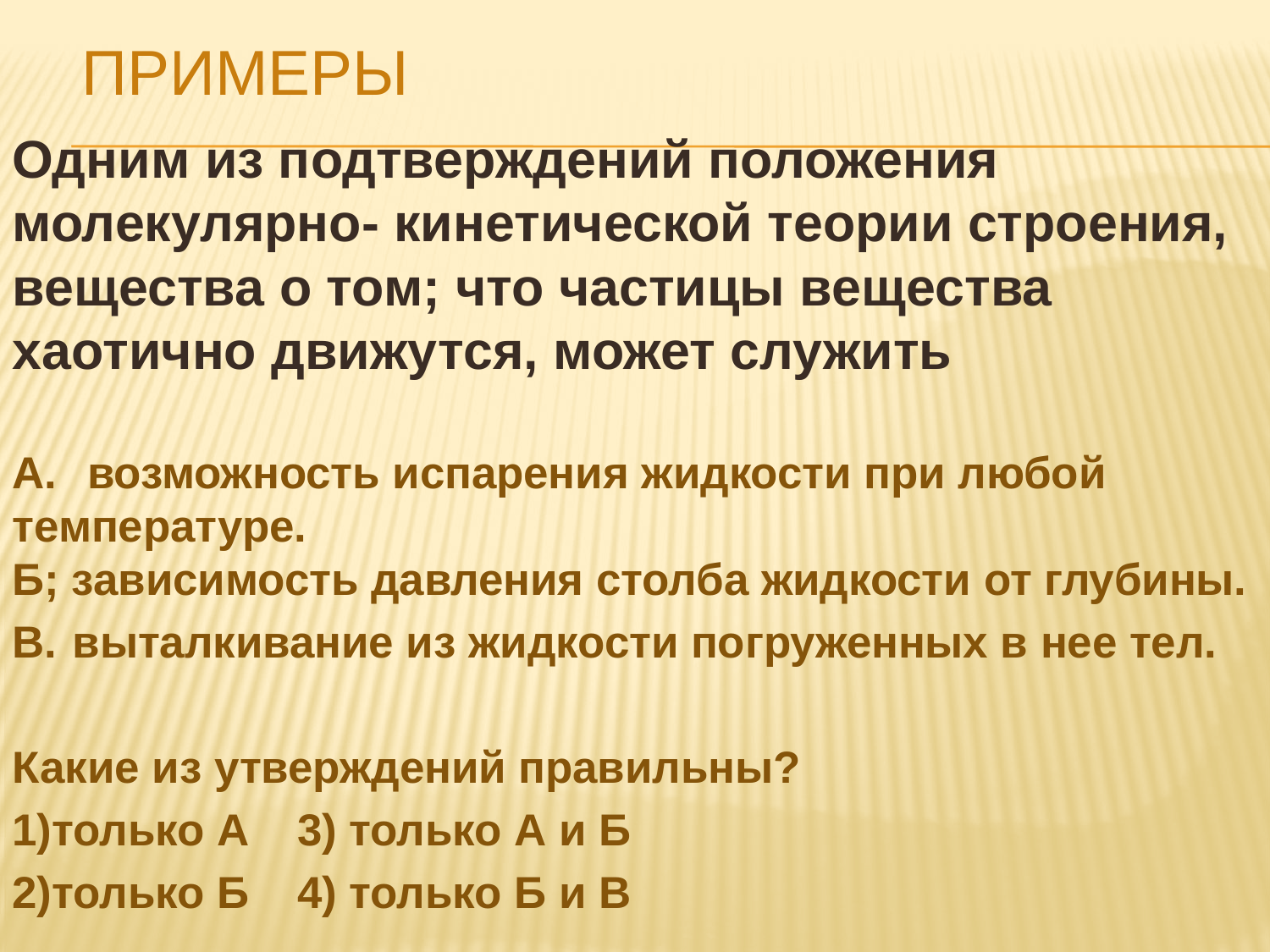

# ПРИМЕРЫ
Одним из подтверждений положения молекулярно- кинетической теории строения, вещества о том; что частицы вещества хаотично движутся, может служить

A.	возможность испарения жидкости при любой температуре.
Б; зависимость давления столба жидкости от глубины.
B.	выталкивание из жидкости погруженных в нее тел.

Какие из утверждений правильны?
1)только А	3) только А и Б
2)только Б	4) только Б и В